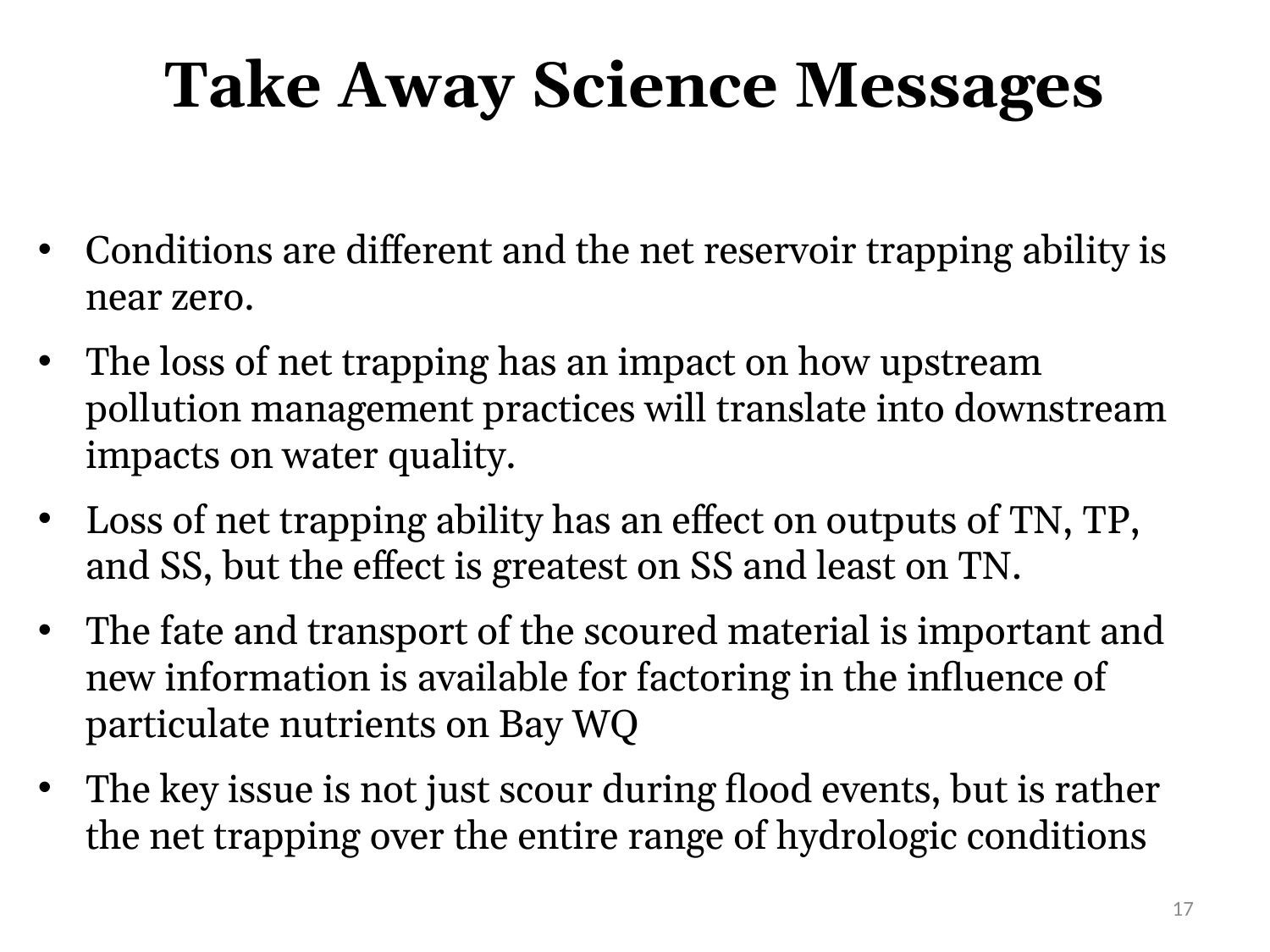

# Take Away Science Messages
Conditions are different and the net reservoir trapping ability is near zero.
The loss of net trapping has an impact on how upstream pollution management practices will translate into downstream impacts on water quality.
Loss of net trapping ability has an effect on outputs of TN, TP, and SS, but the effect is greatest on SS and least on TN.
The fate and transport of the scoured material is important and new information is available for factoring in the influence of particulate nutrients on Bay WQ
The key issue is not just scour during flood events, but is rather the net trapping over the entire range of hydrologic conditions

17